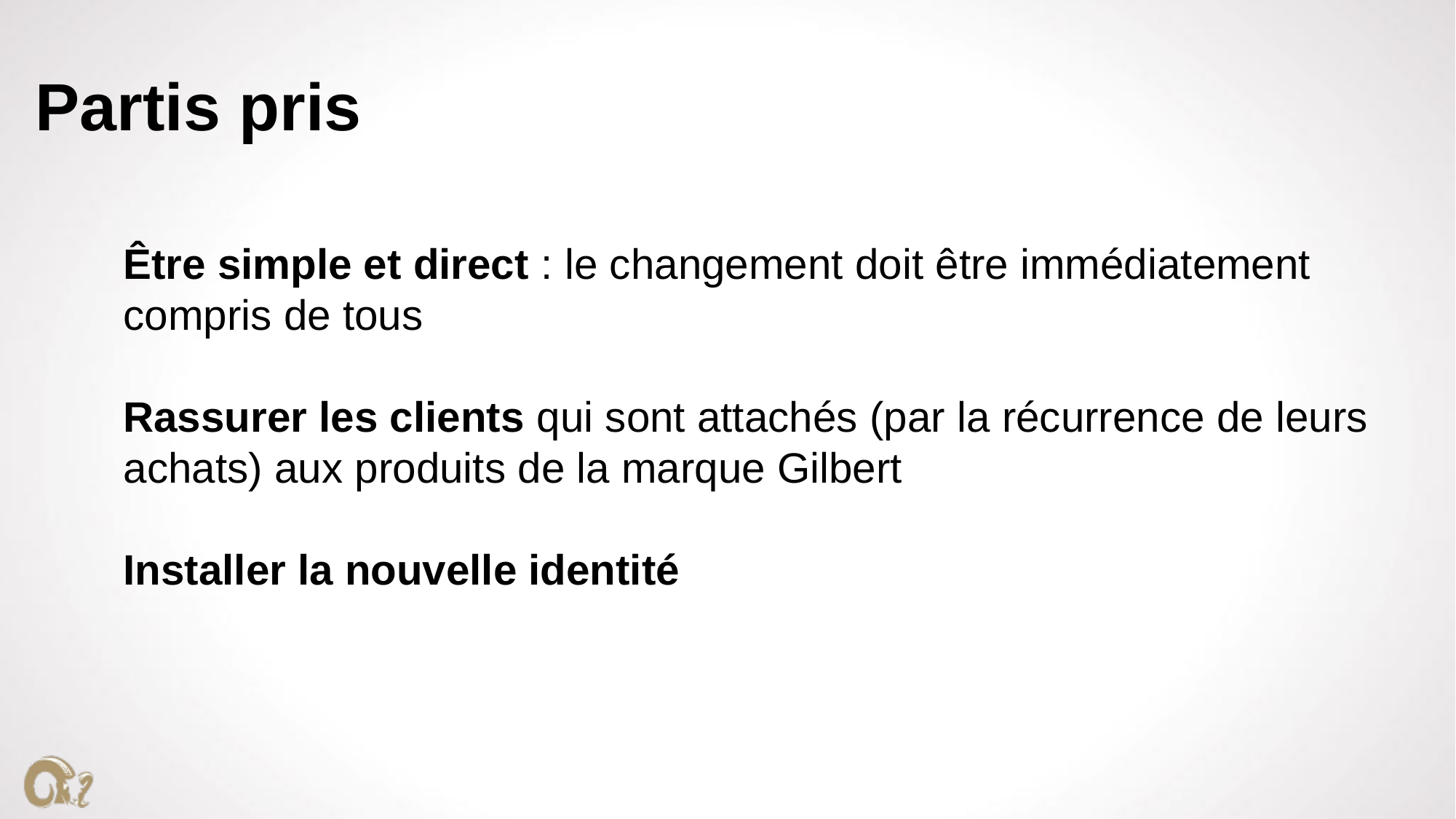

# Partis pris
Être simple et direct : le changement doit être immédiatement compris de tous

Rassurer les clients qui sont attachés (par la récurrence de leurs achats) aux produits de la marque Gilbert

Installer la nouvelle identité